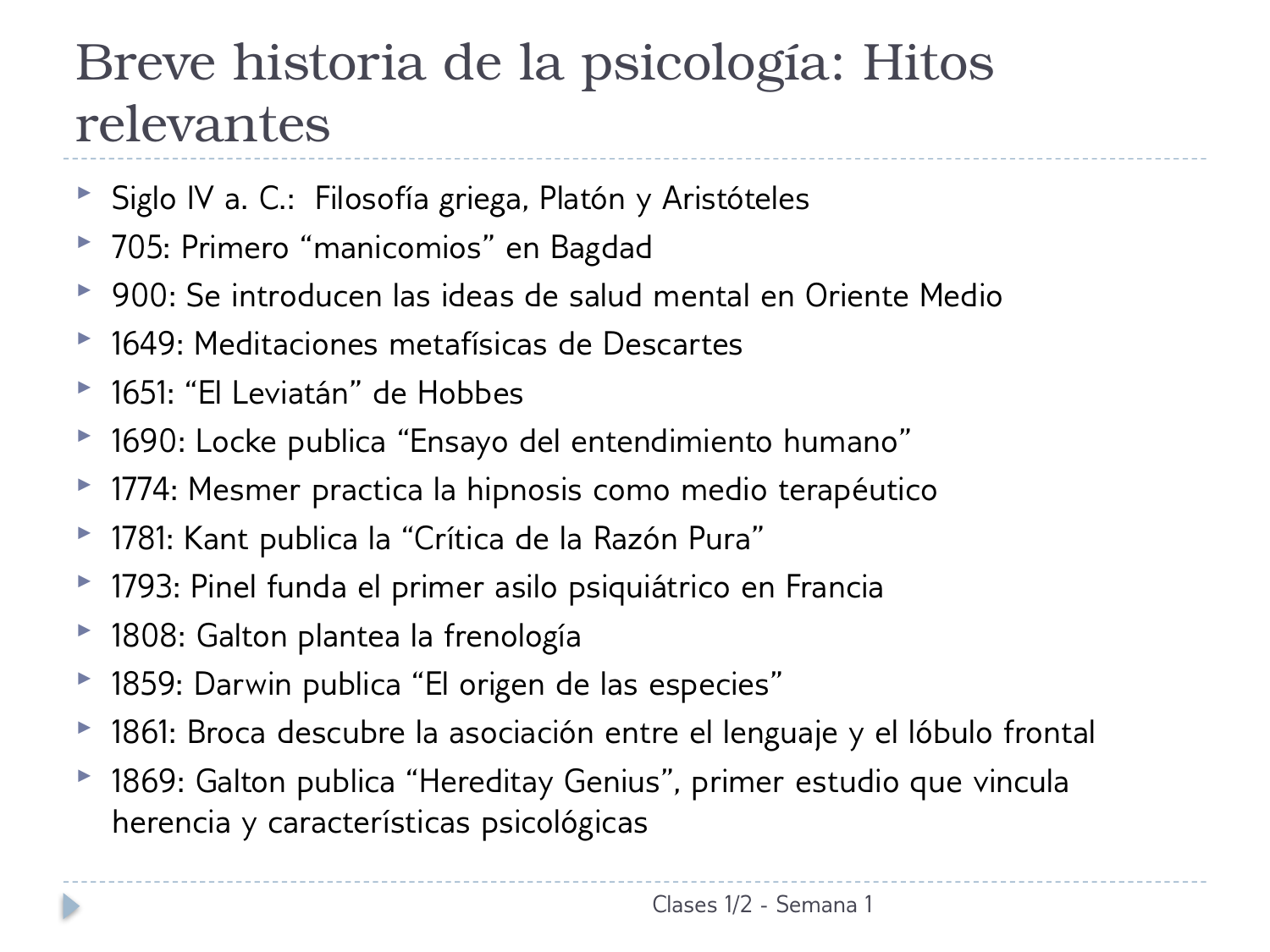

# Breve historia de la psicología: Hitos relevantes
Siglo IV a. C.:  Filosofía griega, Platón y Aristóteles
705: Primero “manicomios” en Bagdad
900: Se introducen las ideas de salud mental en Oriente Medio
1649: Meditaciones metafísicas de Descartes
1651: “El Leviatán” de Hobbes
1690: Locke publica “Ensayo del entendimiento humano”
1774: Mesmer practica la hipnosis como medio terapéutico
1781: Kant publica la “Crítica de la Razón Pura”
1793: Pinel funda el primer asilo psiquiátrico en Francia
1808: Galton plantea la frenología
1859: Darwin publica “El origen de las especies”
1861: Broca descubre la asociación entre el lenguaje y el lóbulo frontal
1869: Galton publica “Hereditay Genius”, primer estudio que vincula herencia y características psicológicas
Clases 1/2 - Semana 1